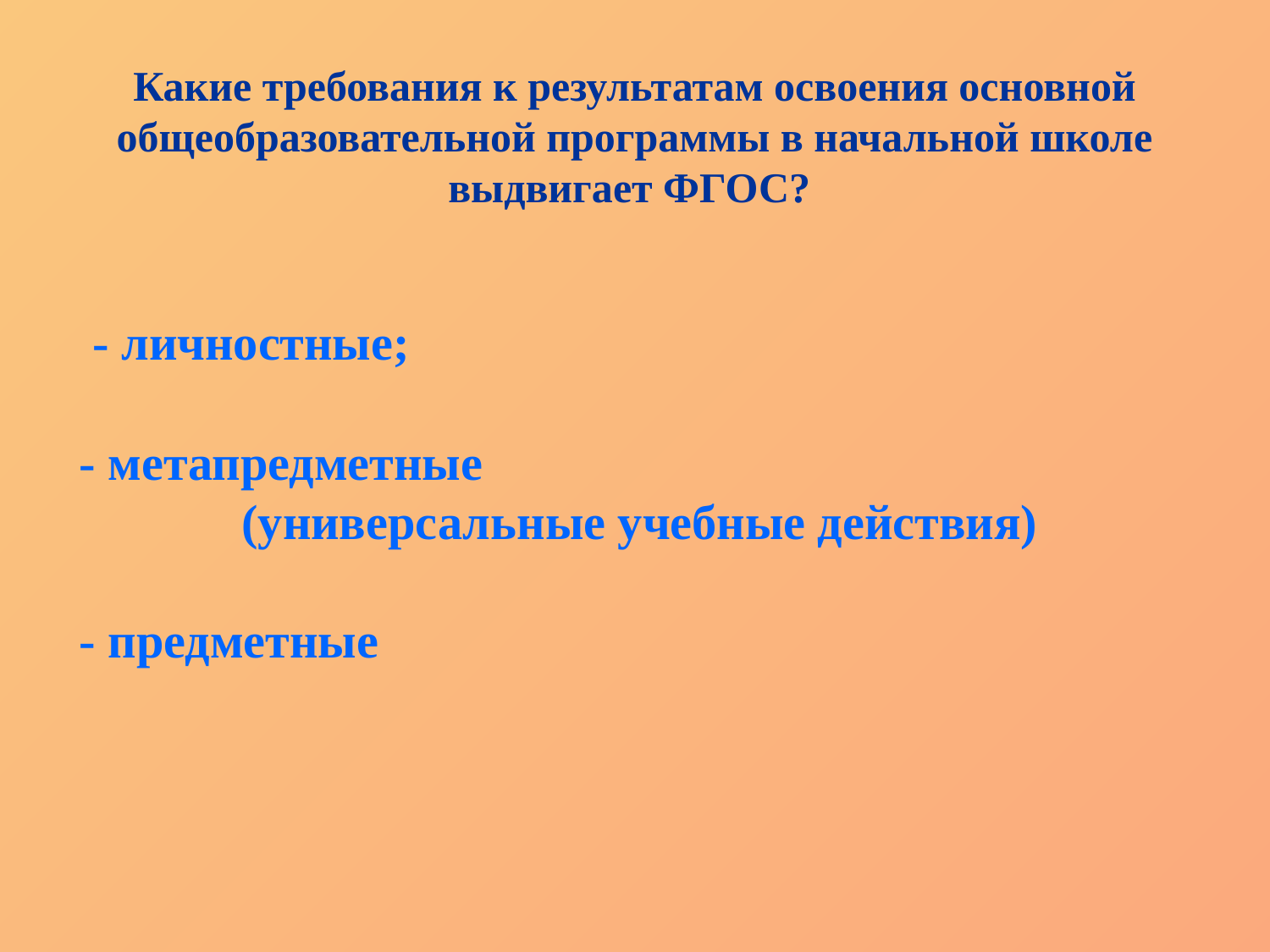

# Какие требования к результатам освоения основной общеобразовательной программы в начальной школе выдвигает ФГОС?

 - личностные;

- метапредметные
(универсальные учебные действия)

- предметные